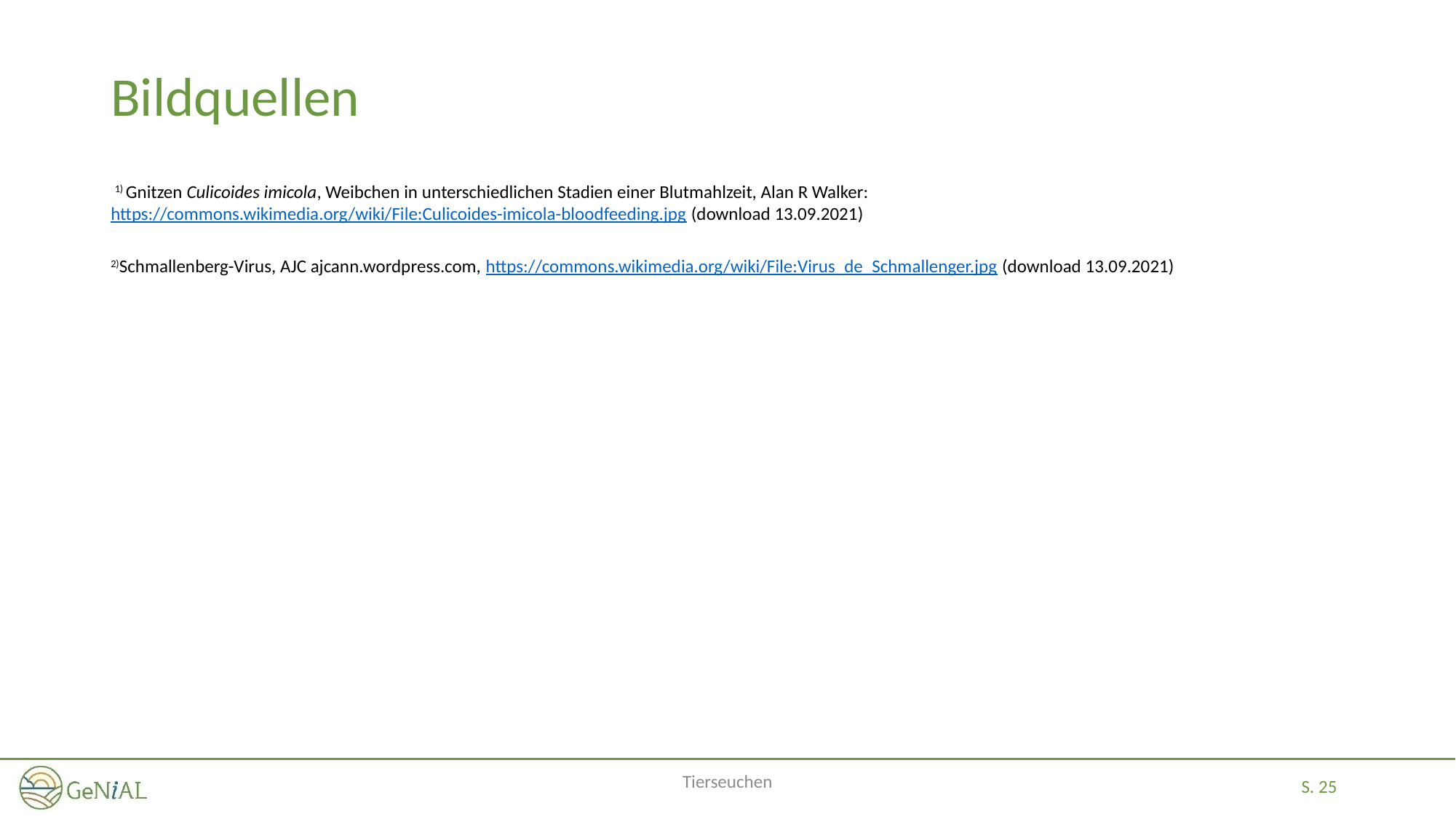

# Bildquellen
 1) Gnitzen Culicoides imicola, Weibchen in unterschiedlichen Stadien einer Blutmahlzeit, Alan R Walker: https://commons.wikimedia.org/wiki/File:Culicoides-imicola-bloodfeeding.jpg (download 13.09.2021)

2)Schmallenberg-Virus, AJC ajcann.wordpress.com, https://commons.wikimedia.org/wiki/File:Virus_de_Schmallenger.jpg (download 13.09.2021)

Tierseuchen